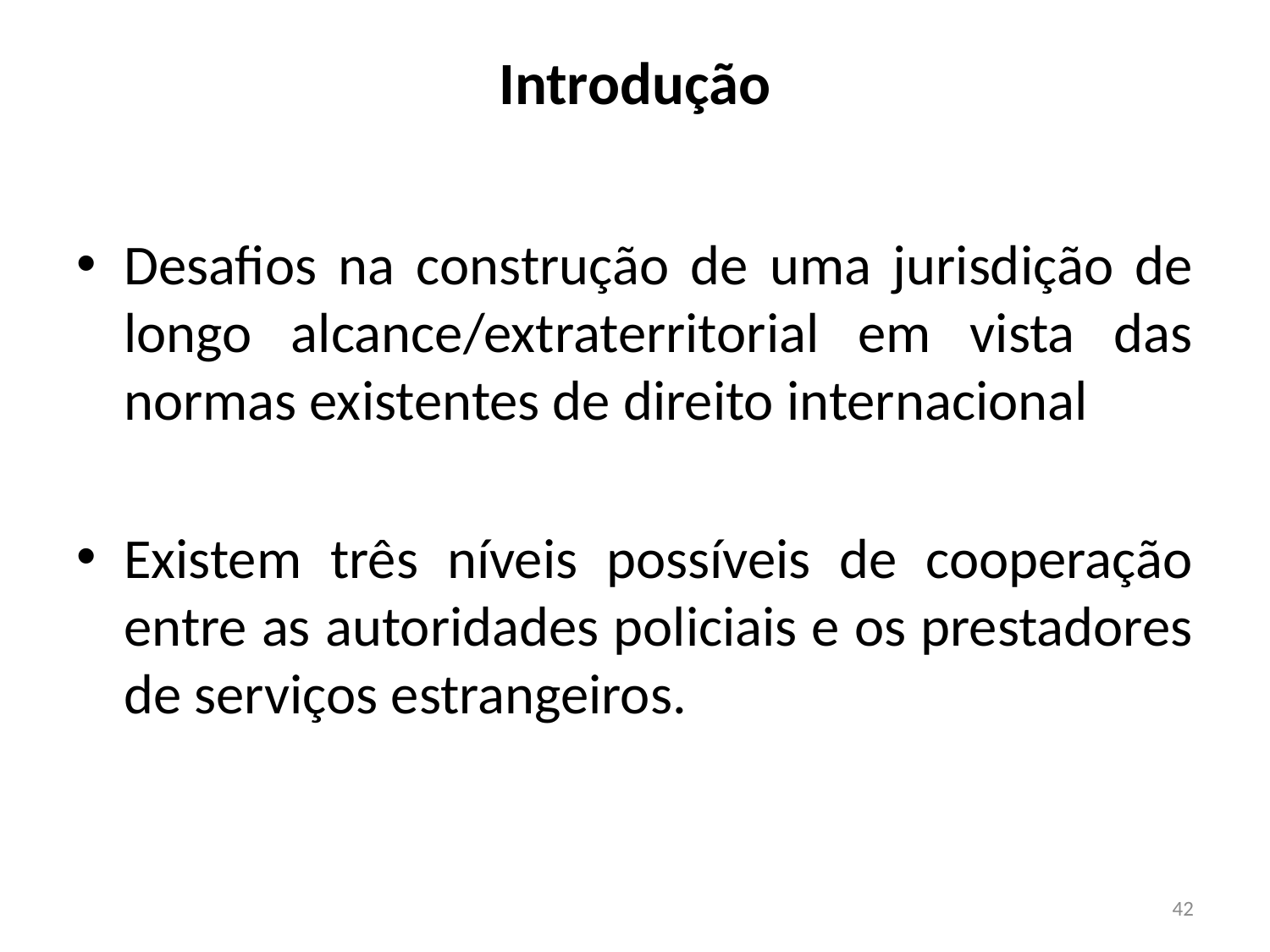

# Introdução
Desafios na construção de uma jurisdição de longo alcance/extraterritorial em vista das normas existentes de direito internacional

Existem três níveis possíveis de cooperação entre as autoridades policiais e os prestadores de serviços estrangeiros.

42